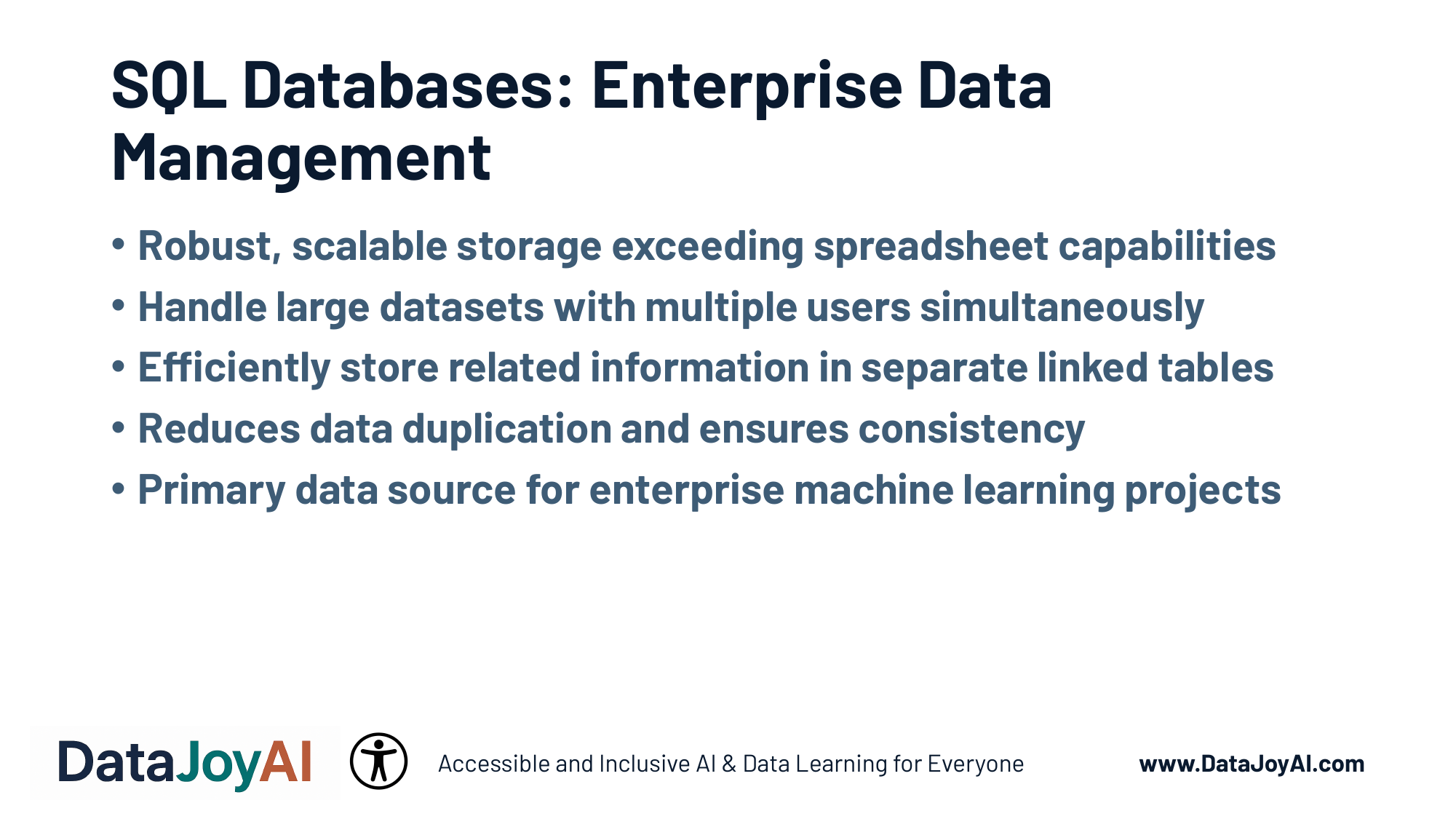

# SQL Databases: Enterprise Data Management
Robust, scalable storage exceeding spreadsheet capabilities
Handle large datasets with multiple users simultaneously
Efficiently store related information in separate linked tables
Reduces data duplication and ensures consistency
Primary data source for enterprise machine learning projects